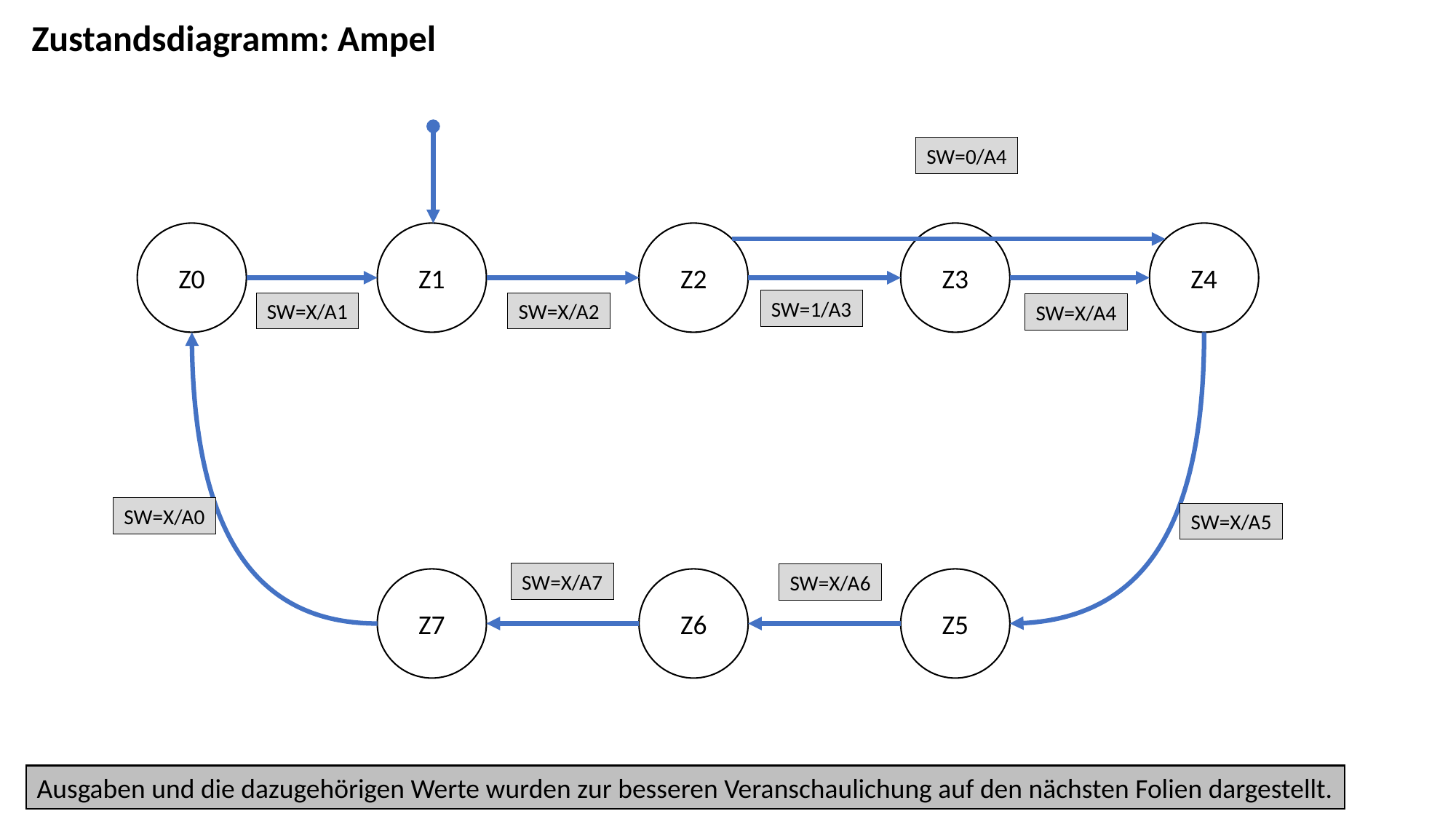

Zustandsdiagramm: Ampel
SW=0/A4
Z0
Z1
Z2
Z3
Z4
SW=1/A3
SW=X/A1
SW=X/A2
SW=X/A4
SW=X/A0
SW=X/A5
SW=X/A7
SW=X/A6
Z7
Z6
Z5
Ausgaben und die dazugehörigen Werte wurden zur besseren Veranschaulichung auf den nächsten Folien dargestellt.